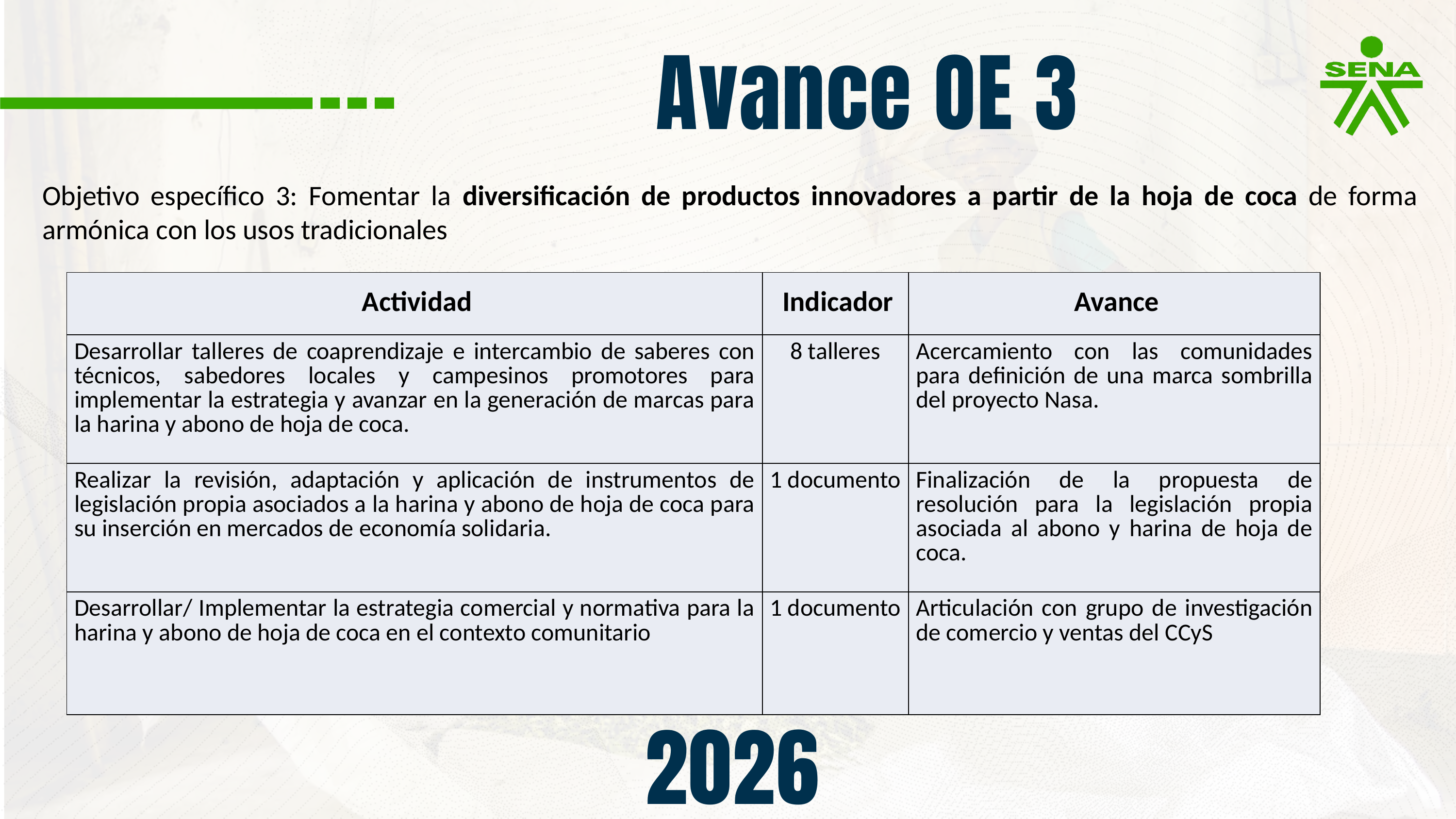

Avance OE 3

Objetivo específico 3: Fomentar la diversificación de productos innovadores a partir de la hoja de coca de forma armónica con los usos tradicionales

| Actividad | Indicador | Avance |
| --- | --- | --- |
| Desarrollar talleres de coaprendizaje e intercambio de saberes con técnicos, sabedores locales y campesinos promotores para implementar la estrategia y avanzar en la generación de marcas para la harina y abono de hoja de coca. | 8 talleres | Acercamiento con las comunidades para definición de una marca sombrilla del proyecto Nasa. |
| Realizar la revisión, adaptación y aplicación de instrumentos de legislación propia asociados a la harina y abono de hoja de coca para su inserción en mercados de economía solidaria. | 1 documento | Finalización de la propuesta de resolución para la legislación propia asociada al abono y harina de hoja de coca. |
| Desarrollar/ Implementar la estrategia comercial y normativa para la harina y abono de hoja de coca en el contexto comunitario | 1 documento | Articulación con grupo de investigación de comercio y ventas del CCyS |
2026